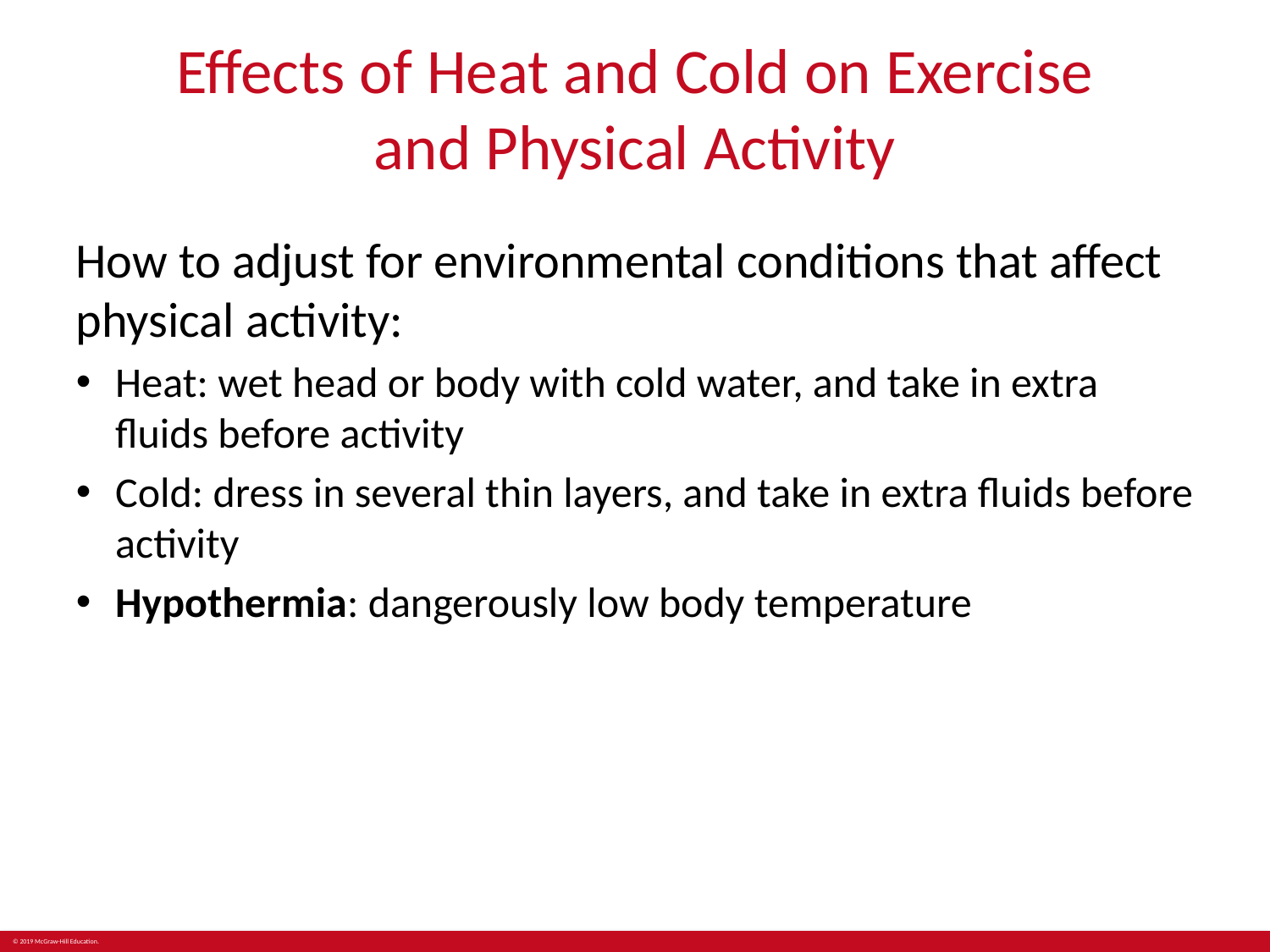

# Effects of Heat and Cold on Exercise and Physical Activity
How to adjust for environmental conditions that affect physical activity:
Heat: wet head or body with cold water, and take in extra fluids before activity
Cold: dress in several thin layers, and take in extra fluids before activity
Hypothermia: dangerously low body temperature